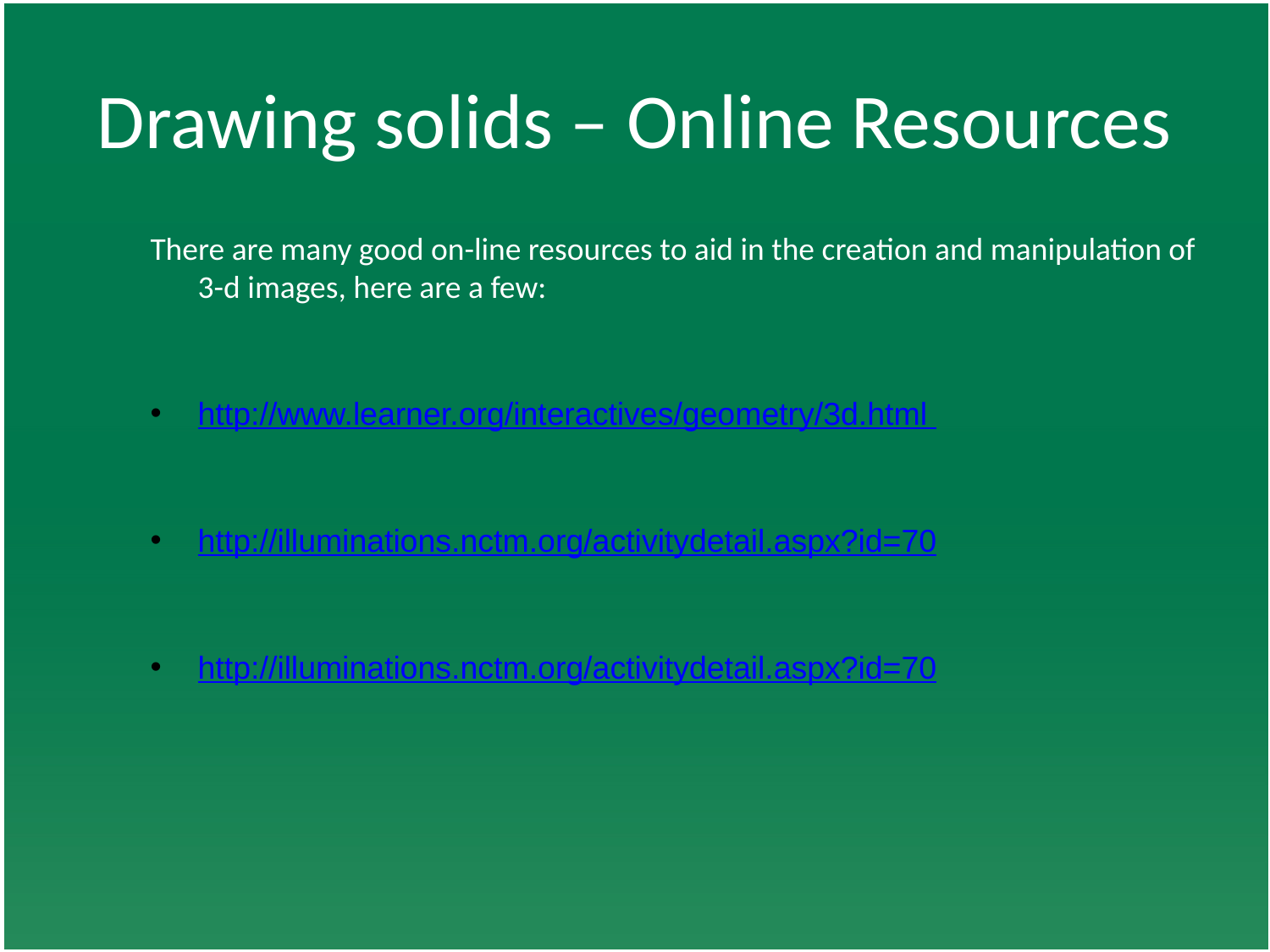

# Drawing solids – Online Resources

There are many good on-line resources to aid in the creation and manipulation of 3-d images, here are a few:

http://www.learner.org/interactives/geometry/3d.html

http://illuminations.nctm.org/activitydetail.aspx?id=70

http://illuminations.nctm.org/activitydetail.aspx?id=70